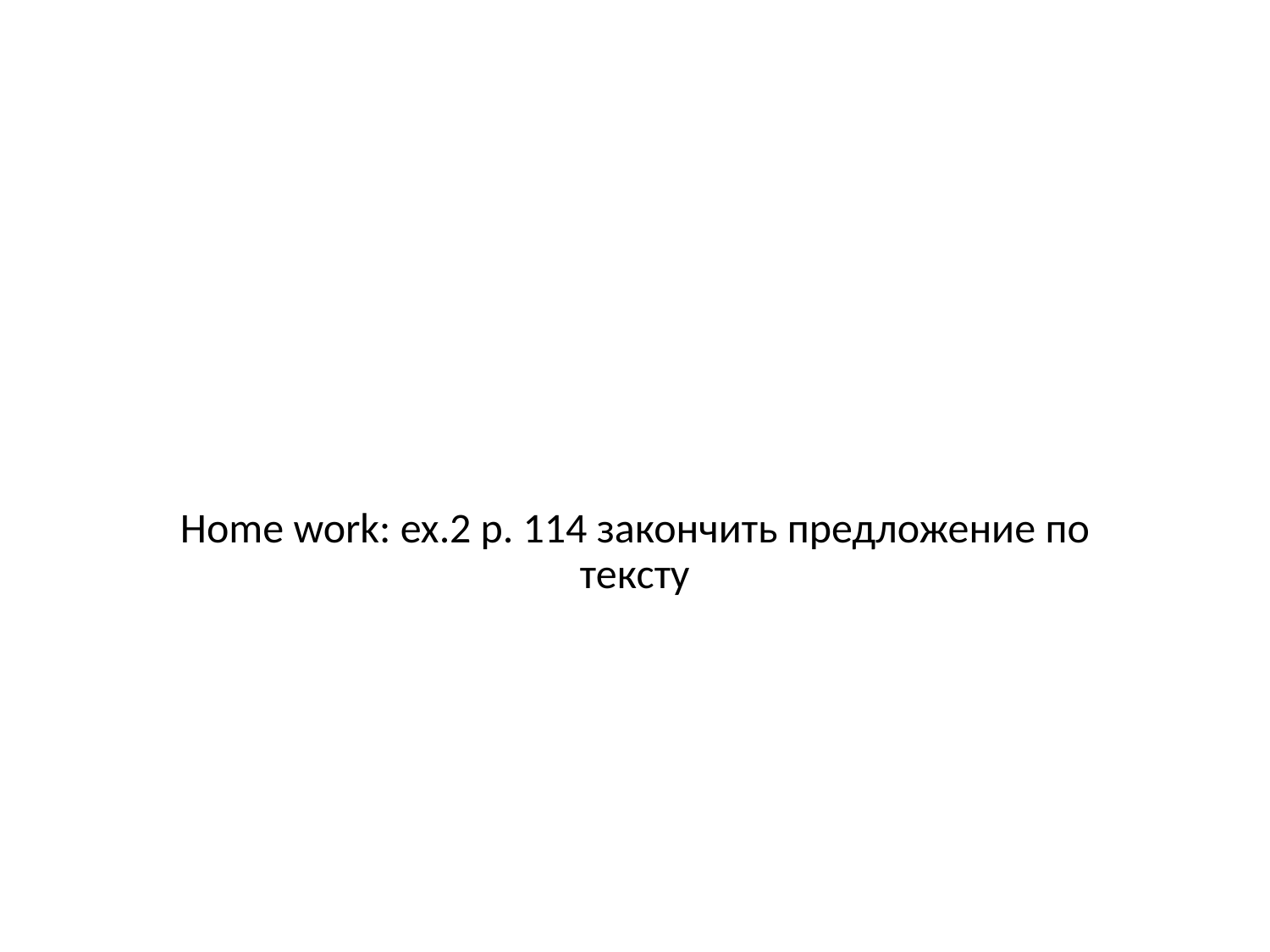

Home work: ex.2 p. 114 закончить предложение по тексту